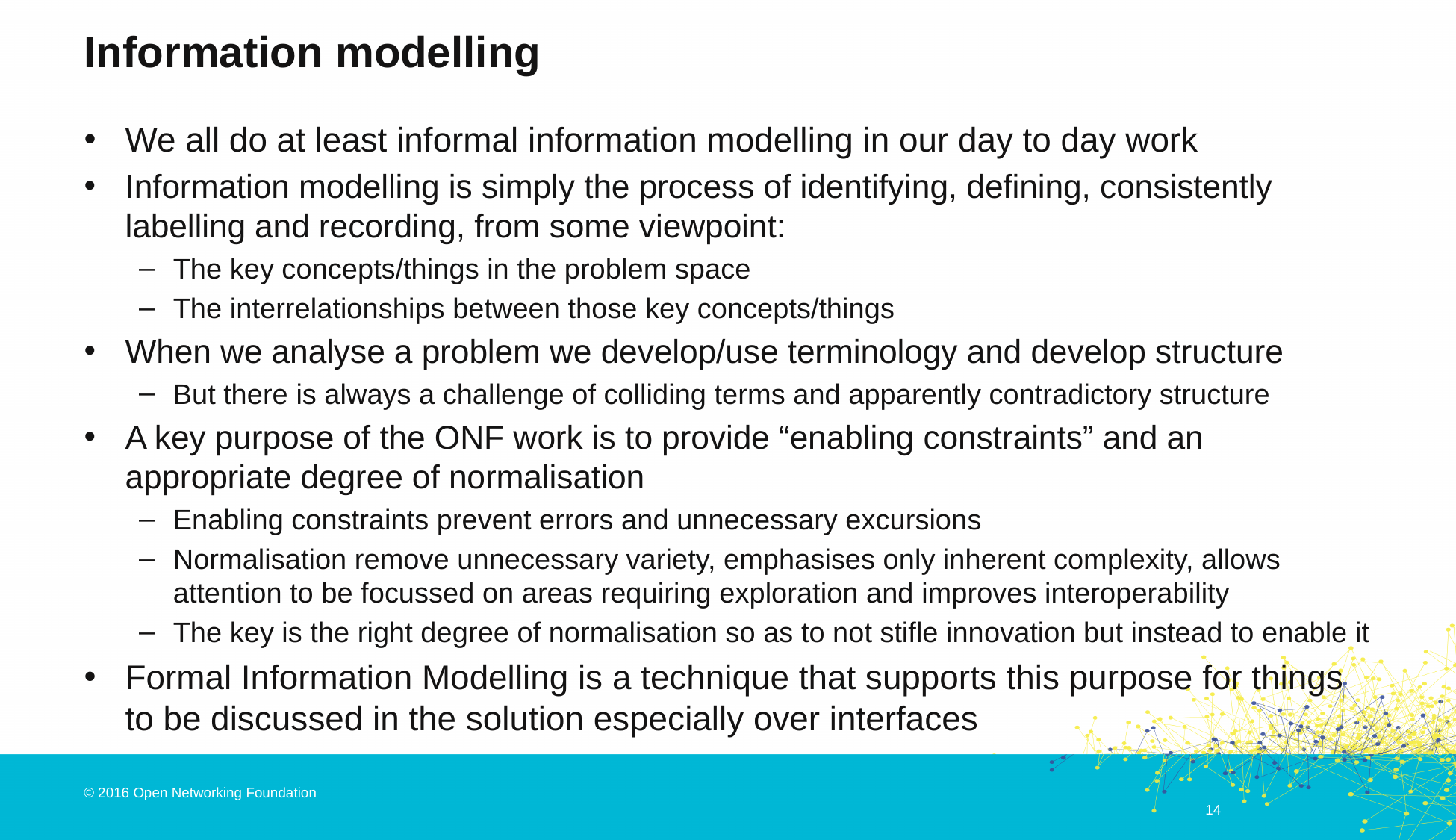

# Information modelling
We all do at least informal information modelling in our day to day work
Information modelling is simply the process of identifying, defining, consistently labelling and recording, from some viewpoint:
The key concepts/things in the problem space
The interrelationships between those key concepts/things
When we analyse a problem we develop/use terminology and develop structure
But there is always a challenge of colliding terms and apparently contradictory structure
A key purpose of the ONF work is to provide “enabling constraints” and an appropriate degree of normalisation
Enabling constraints prevent errors and unnecessary excursions
Normalisation remove unnecessary variety, emphasises only inherent complexity, allows attention to be focussed on areas requiring exploration and improves interoperability
The key is the right degree of normalisation so as to not stifle innovation but instead to enable it
Formal Information Modelling is a technique that supports this purpose for things to be discussed in the solution especially over interfaces

14